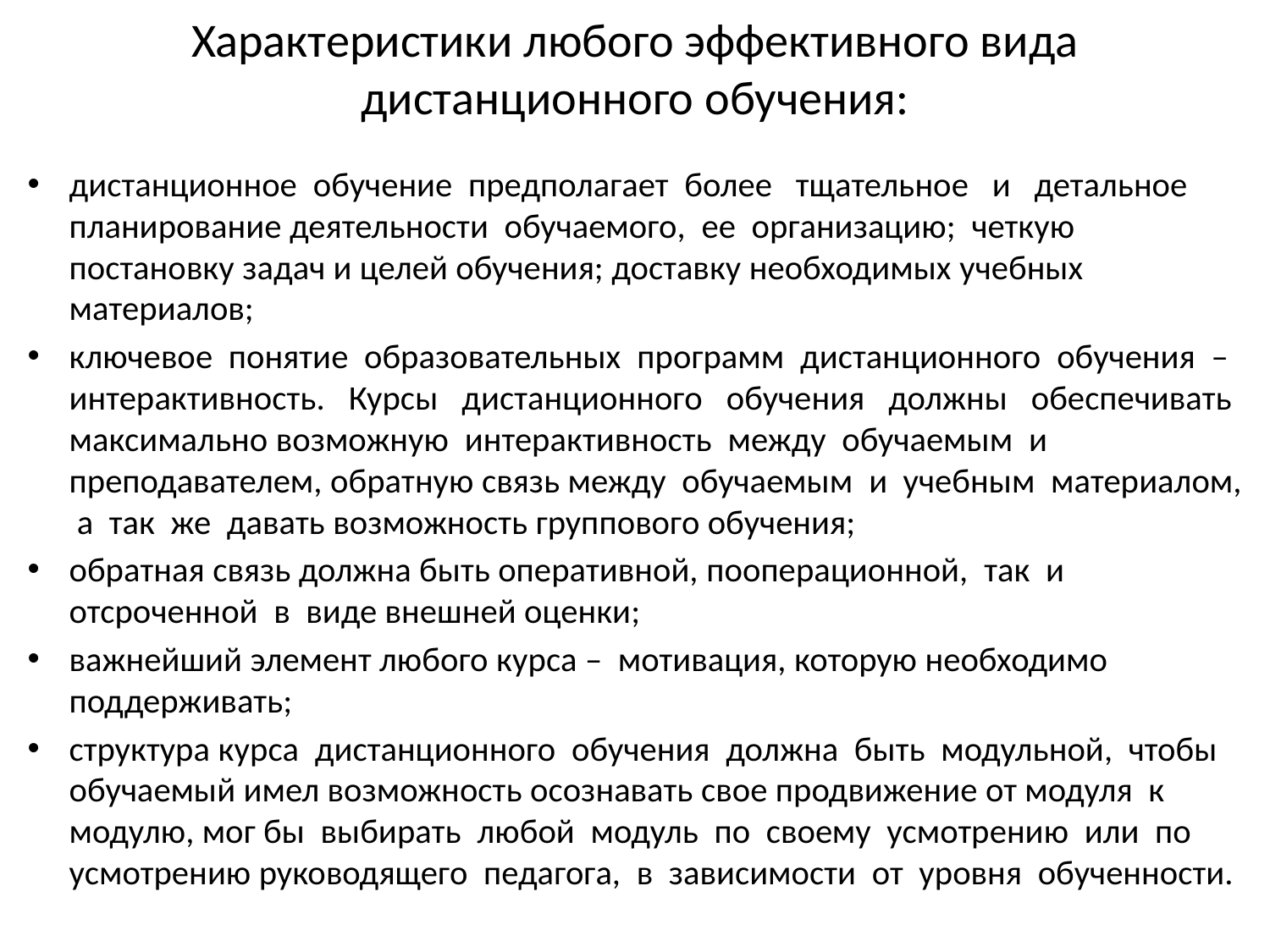

# Характеристики любого эффективного вида дистанционного обучения:
дистанционное  обучение  предполагает  более   тщательное   и   детальное планирование деятельности  обучаемого,  ее  организацию;  четкую  постановку задач и целей обучения; доставку необходимых учебных материалов;
ключевое  понятие  образовательных  программ  дистанционного  обучения  – интерактивность.   Курсы   дистанционного   обучения   должны   обеспечивать максимально возможную  интерактивность  между  обучаемым  и  преподавателем, обратную связь между  обучаемым  и  учебным  материалом,  а  так  же  давать возможность группового обучения;
обратная связь должна быть оперативной, пооперационной,  так  и  отсроченной  в  виде внешней оценки;
важнейший элемент любого курса –  мотивация, которую необходимо поддерживать;
структура курса  дистанционного  обучения  должна  быть  модульной,  чтобы обучаемый имел возможность осознавать свое продвижение от модуля  к  модулю, мог бы  выбирать  любой  модуль  по  своему  усмотрению  или  по  усмотрению руководящего  педагога,  в  зависимости  от  уровня  обученности.